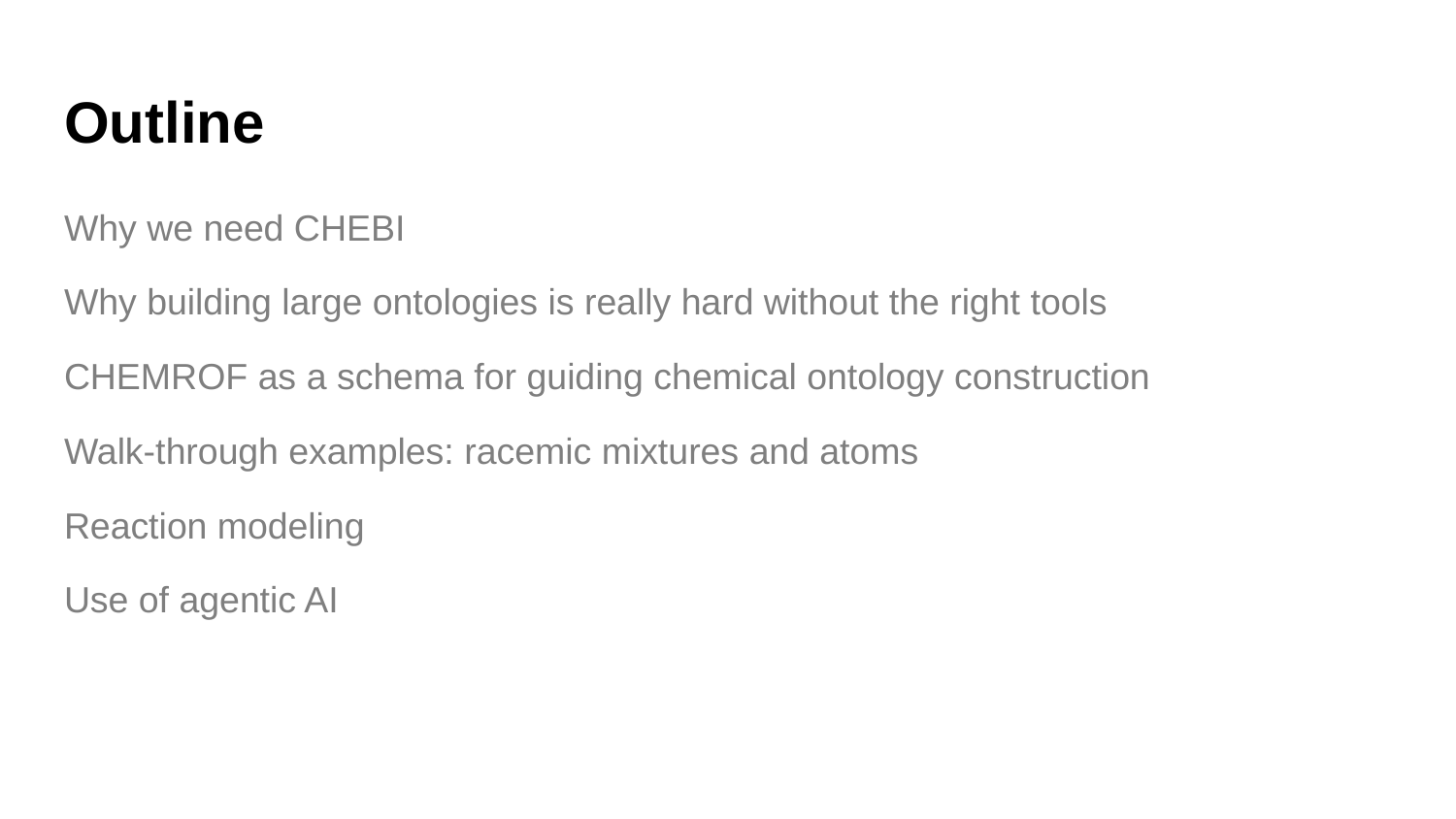

# Outline
Why we need CHEBI
Why building large ontologies is really hard without the right tools
CHEMROF as a schema for guiding chemical ontology construction
Walk-through examples: racemic mixtures and atoms
Reaction modeling
Use of agentic AI